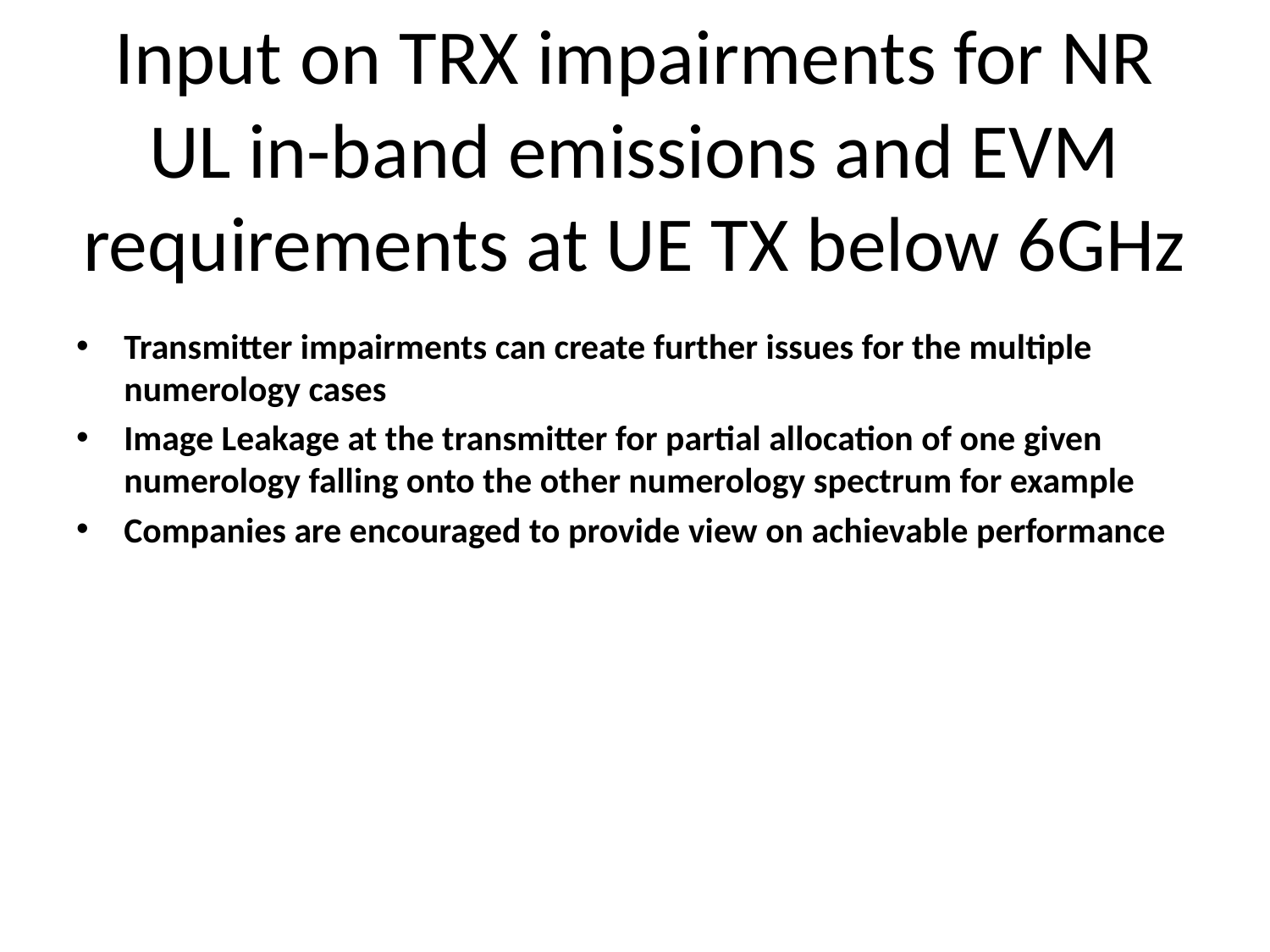

# Input on TRX impairments for NR UL in-band emissions and EVM requirements at UE TX below 6GHz
Transmitter impairments can create further issues for the multiple numerology cases
Image Leakage at the transmitter for partial allocation of one given numerology falling onto the other numerology spectrum for example
Companies are encouraged to provide view on achievable performance